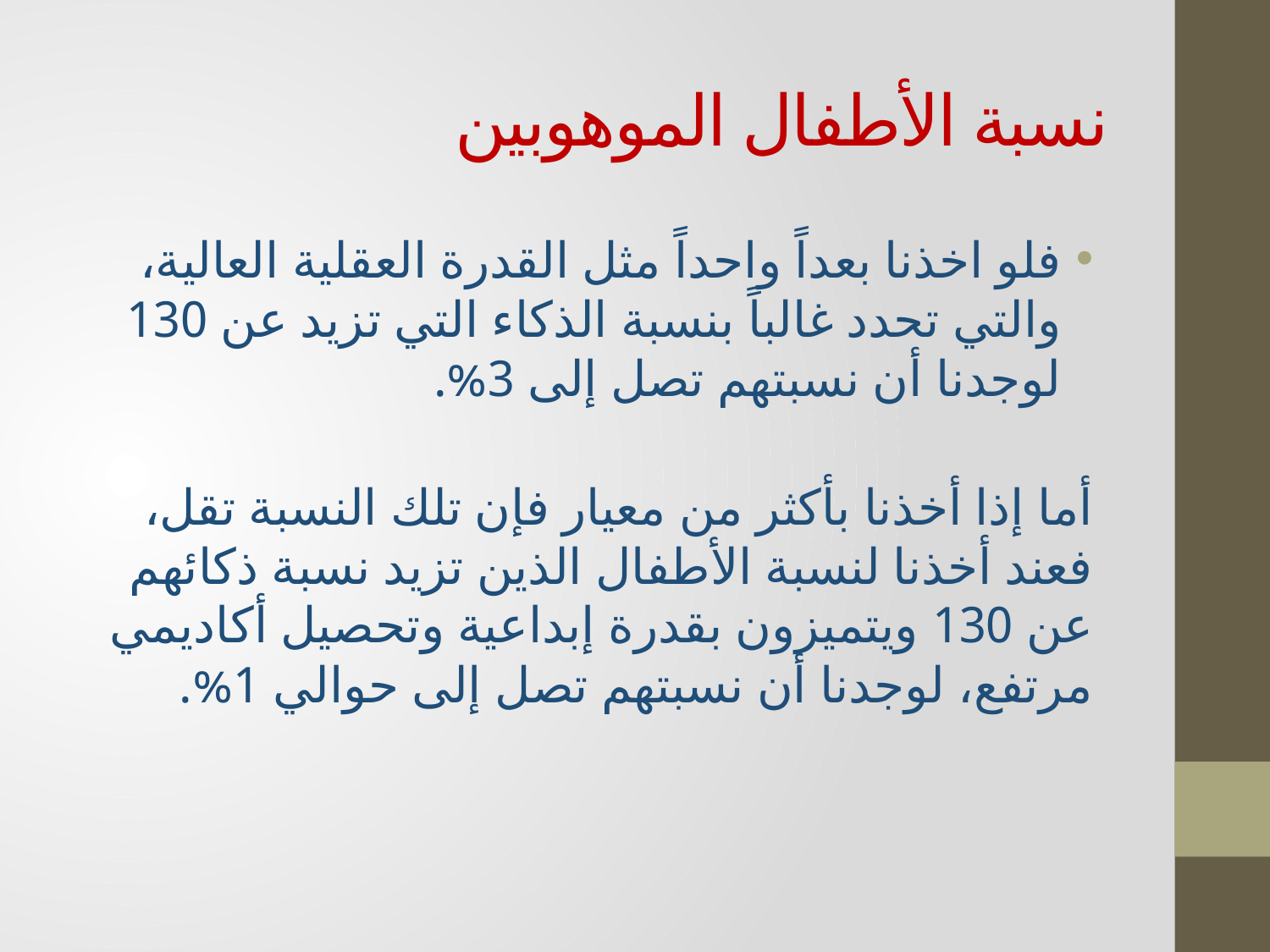

# نسبة الأطفال الموهوبين
فلو اخذنا بعداً واحداً مثل القدرة العقلية العالية، والتي تحدد غالباً بنسبة الذكاء التي تزيد عن 130 لوجدنا أن نسبتهم تصل إلى 3%.
أما إذا أخذنا بأكثر من معيار فإن تلك النسبة تقل، فعند أخذنا لنسبة الأطفال الذين تزيد نسبة ذكائهم عن 130 ويتميزون بقدرة إبداعية وتحصيل أكاديمي مرتفع، لوجدنا أن نسبتهم تصل إلى حوالي 1%.